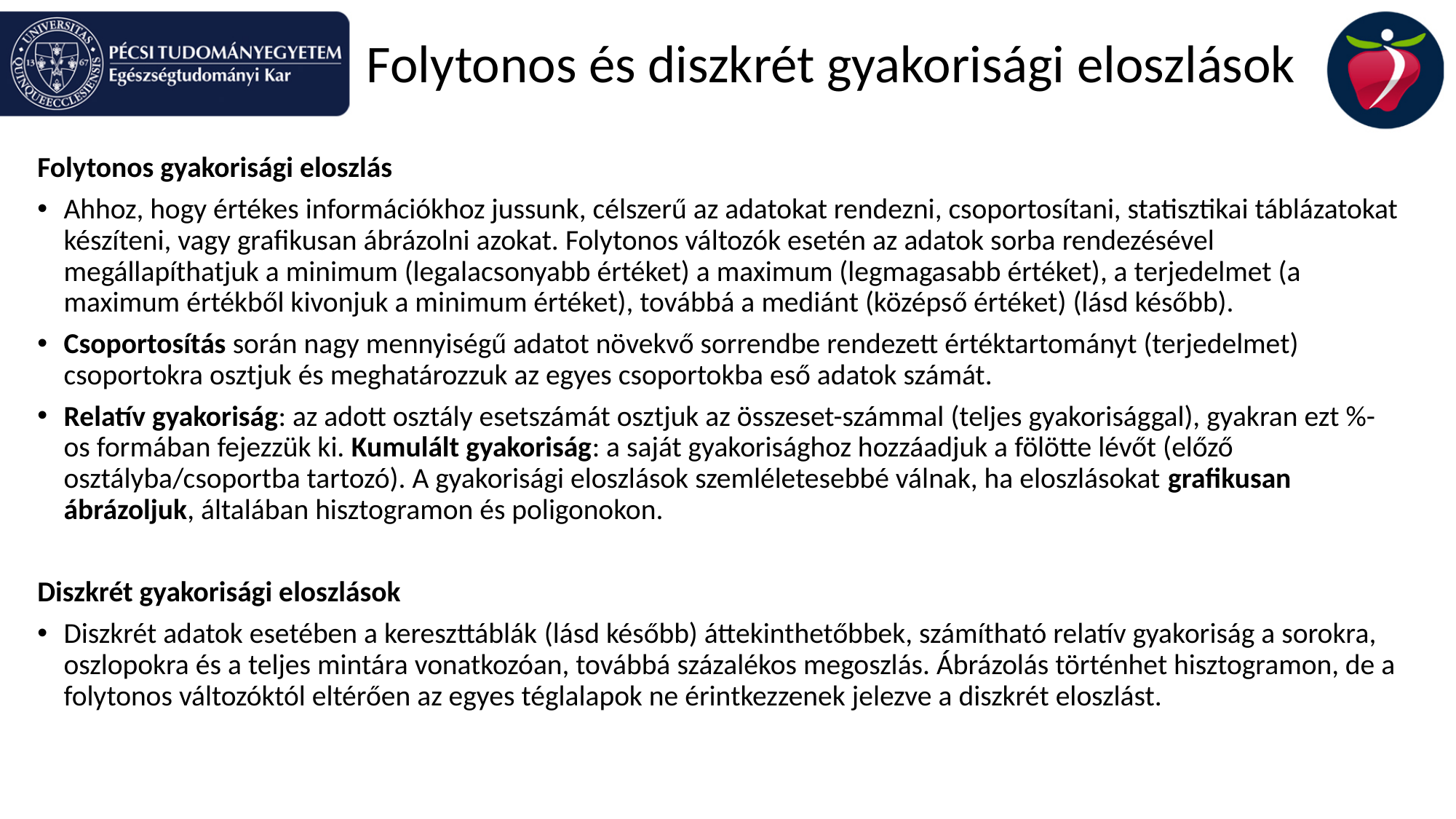

# Folytonos és diszkrét gyakorisági eloszlások
Folytonos gyakorisági eloszlás
Ahhoz, hogy értékes információkhoz jussunk, célszerű az adatokat rendezni, csoportosítani, statisztikai táblázatokat készíteni, vagy grafikusan ábrázolni azokat. Folytonos változók esetén az adatok sorba rendezésével megállapíthatjuk a minimum (legalacsonyabb értéket) a maximum (legmagasabb értéket), a terjedelmet (a maximum értékből kivonjuk a minimum értéket), továbbá a mediánt (középső értéket) (lásd később).
Csoportosítás során nagy mennyiségű adatot növekvő sorrendbe rendezett értéktartományt (terjedelmet) csoportokra osztjuk és meghatározzuk az egyes csoportokba eső adatok számát.
Relatív gyakoriság: az adott osztály esetszámát osztjuk az összeset-számmal (teljes gyakorisággal), gyakran ezt %-os formában fejezzük ki. Kumulált gyakoriság: a saját gyakorisághoz hozzáadjuk a fölötte lévőt (előző osztályba/csoportba tartozó). A gyakorisági eloszlások szemléletesebbé válnak, ha eloszlásokat grafikusan ábrázoljuk, általában hisztogramon és poligonokon.

Diszkrét gyakorisági eloszlások
Diszkrét adatok esetében a kereszttáblák (lásd később) áttekinthetőbbek, számítható relatív gyakoriság a sorokra, oszlopokra és a teljes mintára vonatkozóan, továbbá százalékos megoszlás. Ábrázolás történhet hisztogramon, de a folytonos változóktól eltérően az egyes téglalapok ne érintkezzenek jelezve a diszkrét eloszlást.